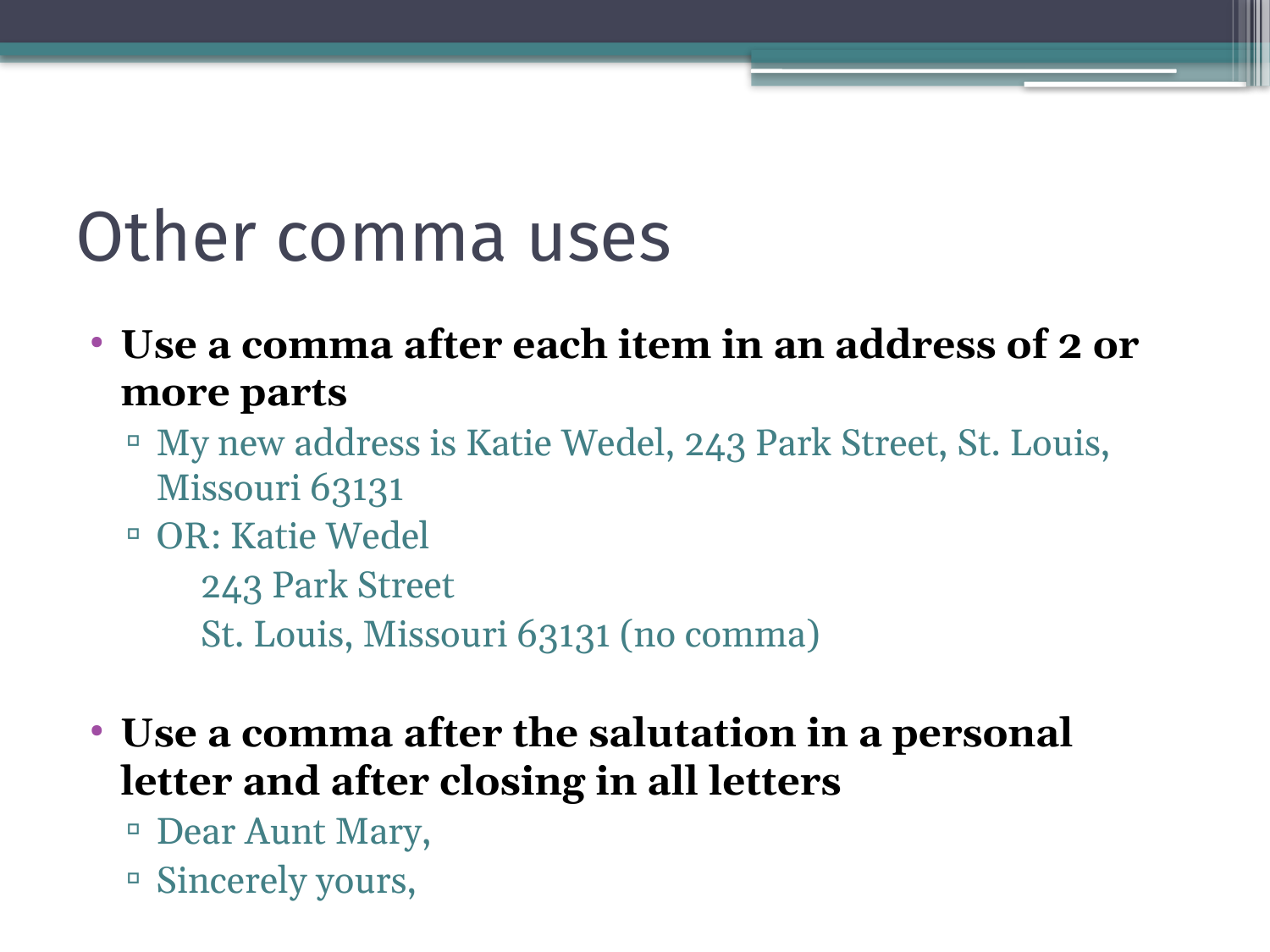

# Other comma uses
Use a comma after each item in an address of 2 or more parts
My new address is Katie Wedel, 243 Park Street, St. Louis, Missouri 63131
OR: Katie Wedel
		     243 Park Street
		     St. Louis, Missouri 63131 (no comma)

Use a comma after the salutation in a personal letter and after closing in all letters
Dear Aunt Mary,
Sincerely yours,